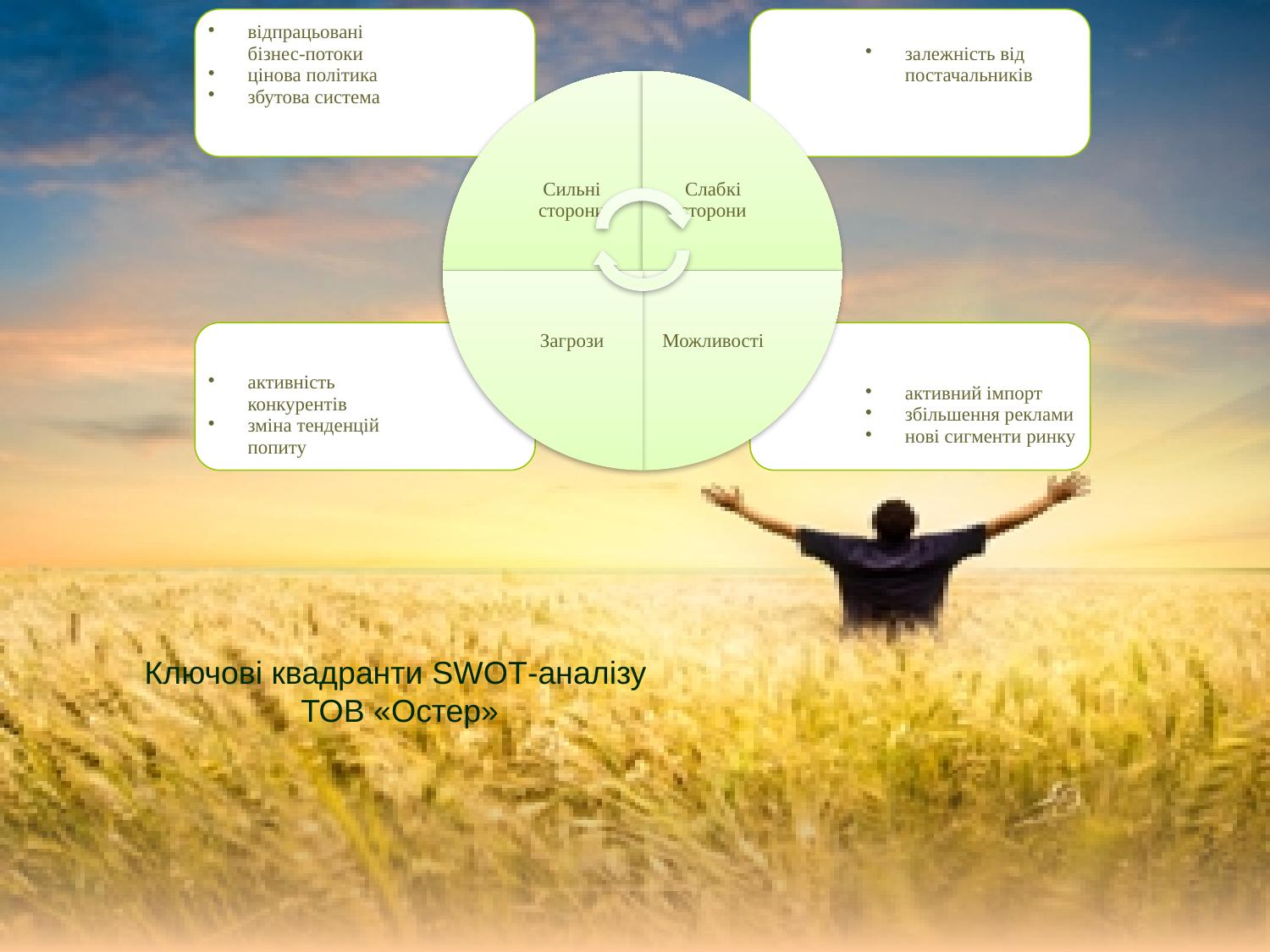

Сильні сторони
відпрацьовані бізнес-потоки
Слабкі сторони
залежність від постачальників
Можливості
активний імпорт
Загрози
активність конкурентів
цінова політика
збутова система
збільшення реклами
нові сигменти ринку
зміна тенденцій попиту
Ключові квадранти SWOT-аналізу
ТОВ «Остер»